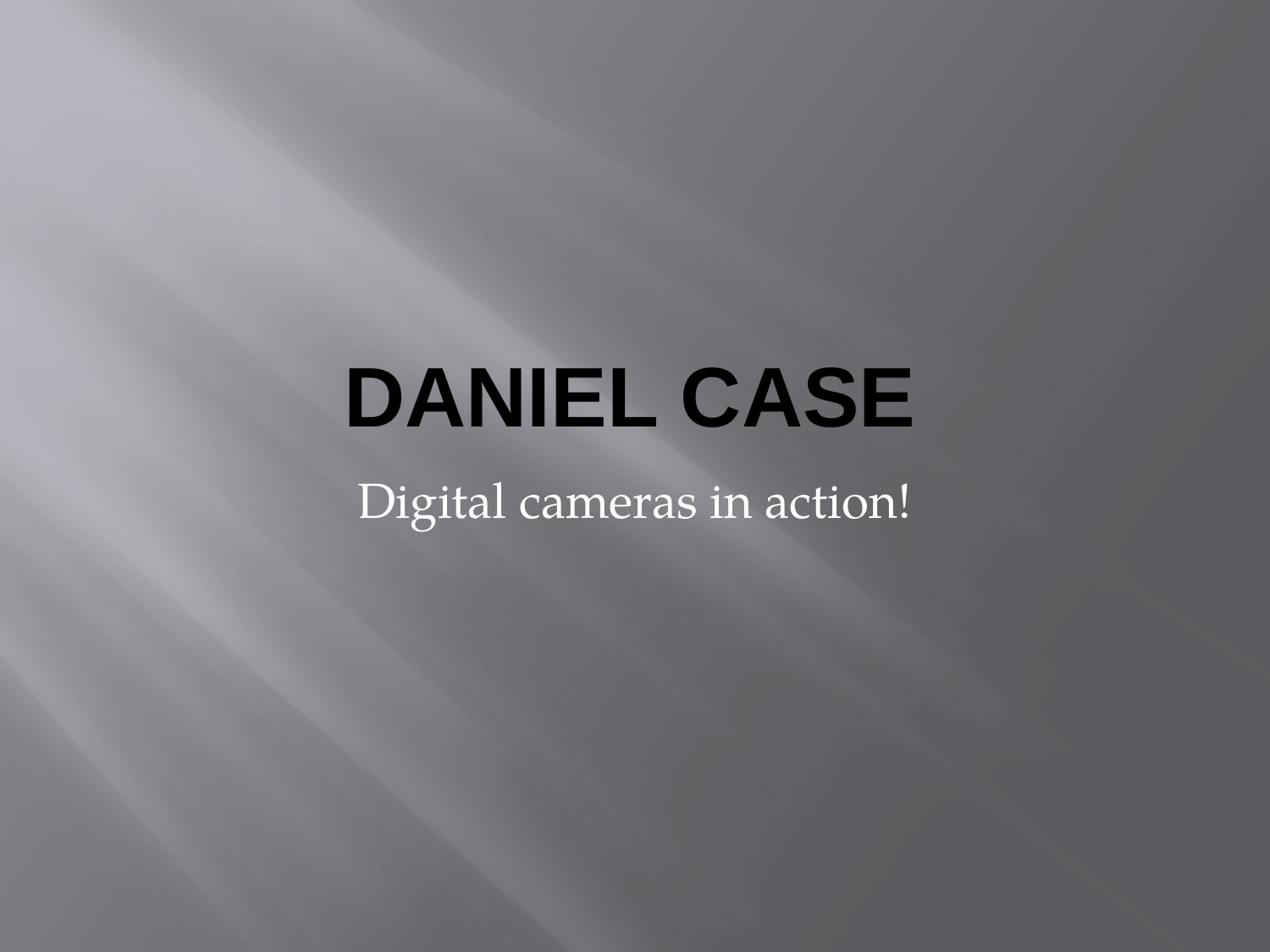

# Daniel Case
Digital cameras in action!